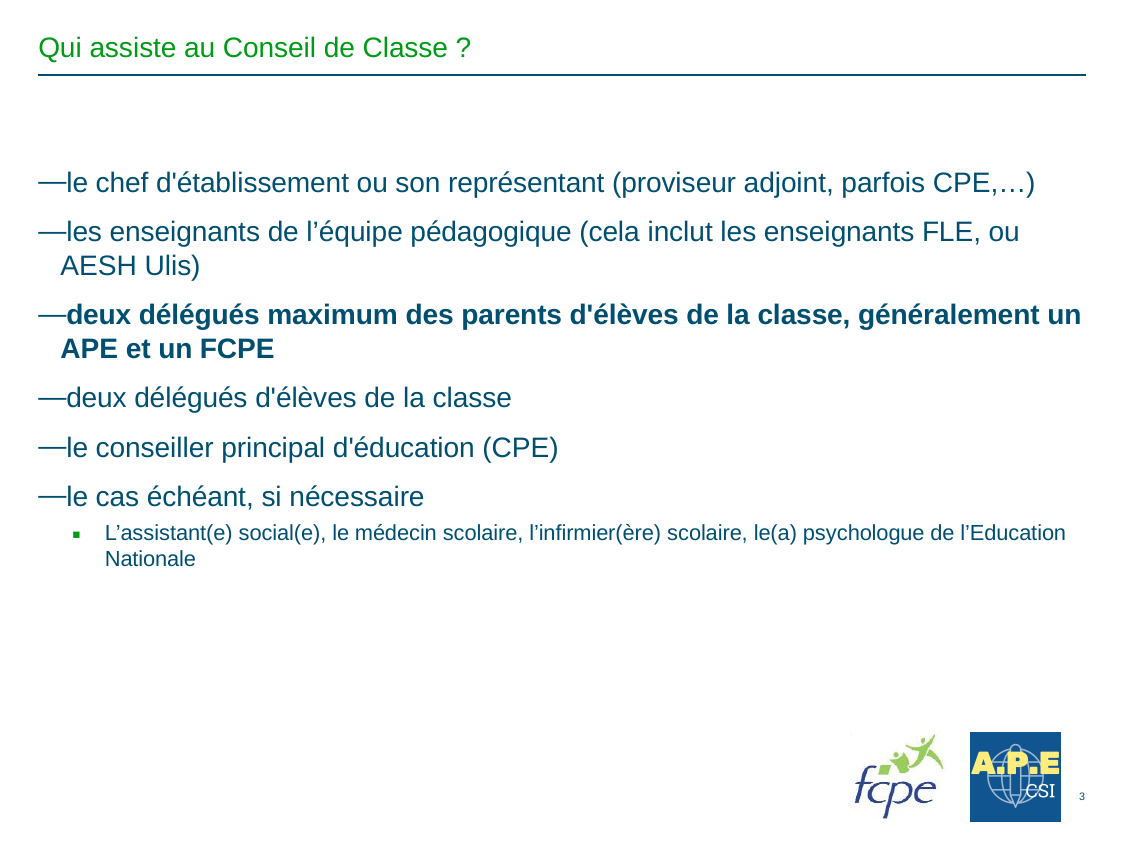

Qui assiste au Conseil de Classe ?

le chef d'établissement ou son représentant (proviseur adjoint, parfois CPE,…)
les enseignants de l’équipe pédagogique (cela inclut les enseignants FLE, ou AESH Ulis)
deux délégués maximum des parents d'élèves de la classe, généralement un APE et un FCPE
deux délégués d'élèves de la classe
le conseiller principal d'éducation (CPE)
le cas échéant, si nécessaire
L’assistant(e) social(e), le médecin scolaire, l’infirmier(ère) scolaire, le(a) psychologue de l’Education Nationale
3